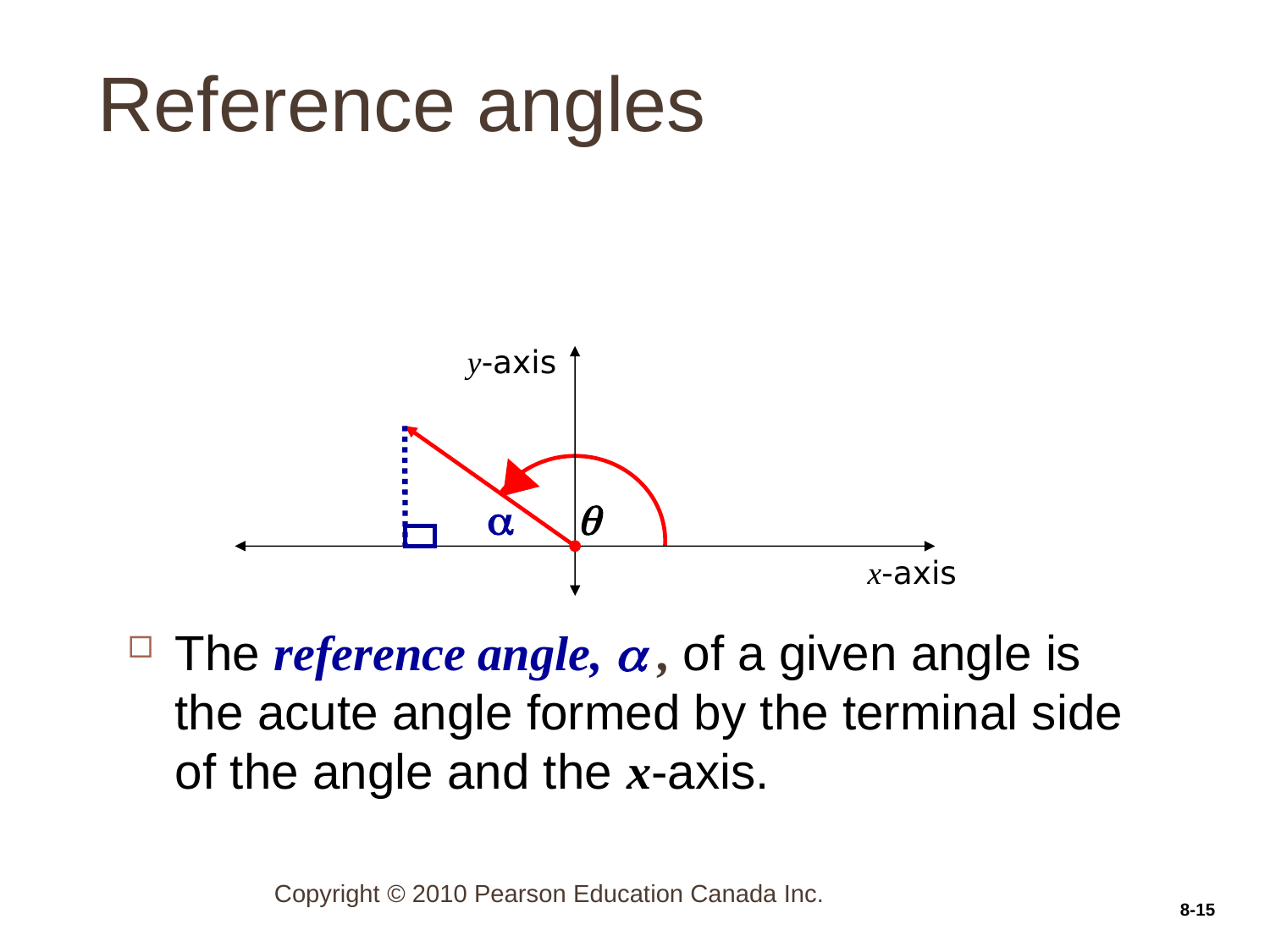

# Reference angles
8-15
y-axis

α
θ

x-axis
The reference angle, α , of a given angle is the acute angle formed by the terminal side of the angle and the x-axis.
Copyright © 2010 Pearson Education Canada Inc.
8-15